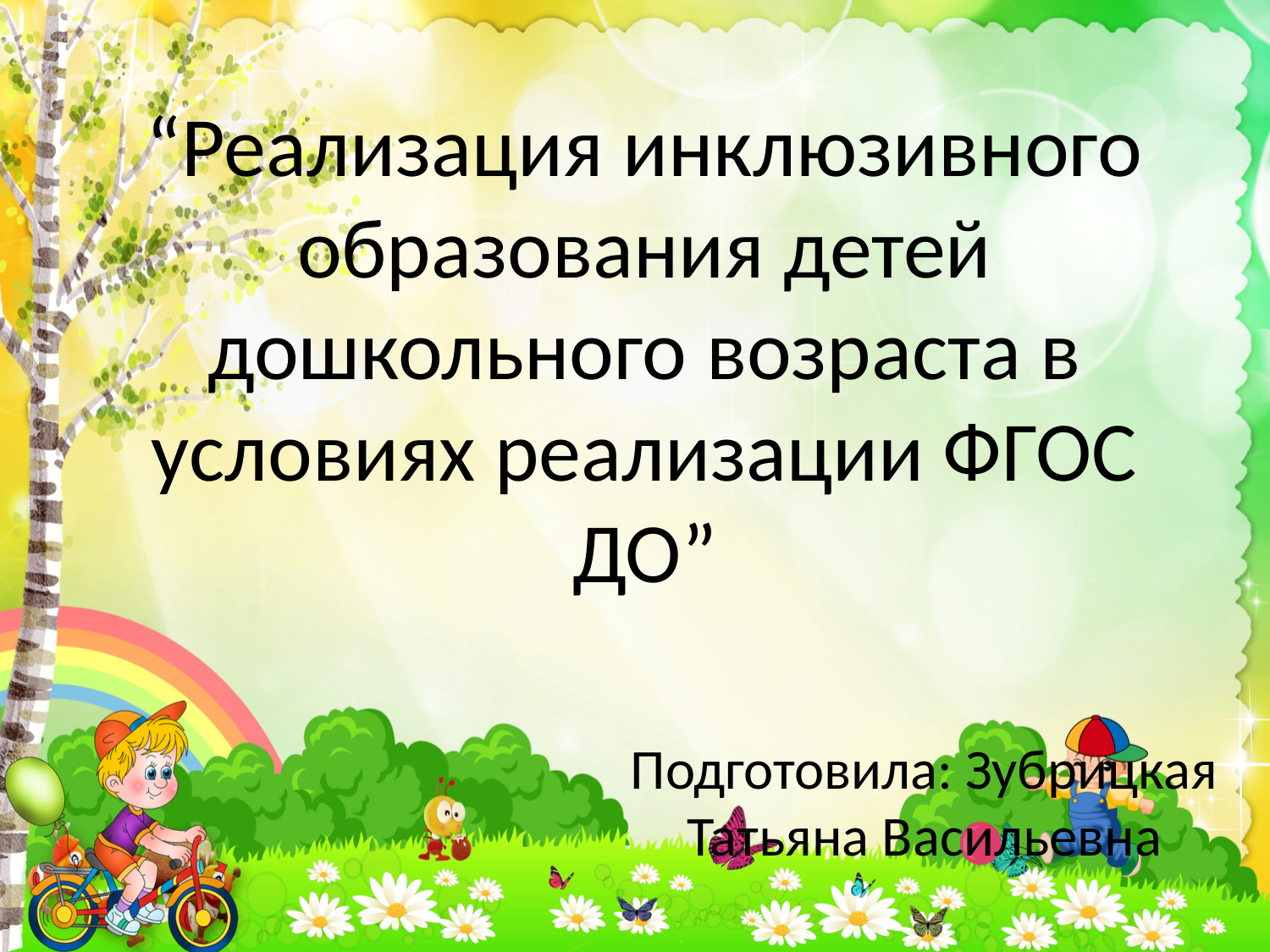

# “Реализация инклюзивного образования детей дошкольного возраста в условиях реализации ФГОС ДО”
Подготовила: Зубрицкая Татьяна Васильевна